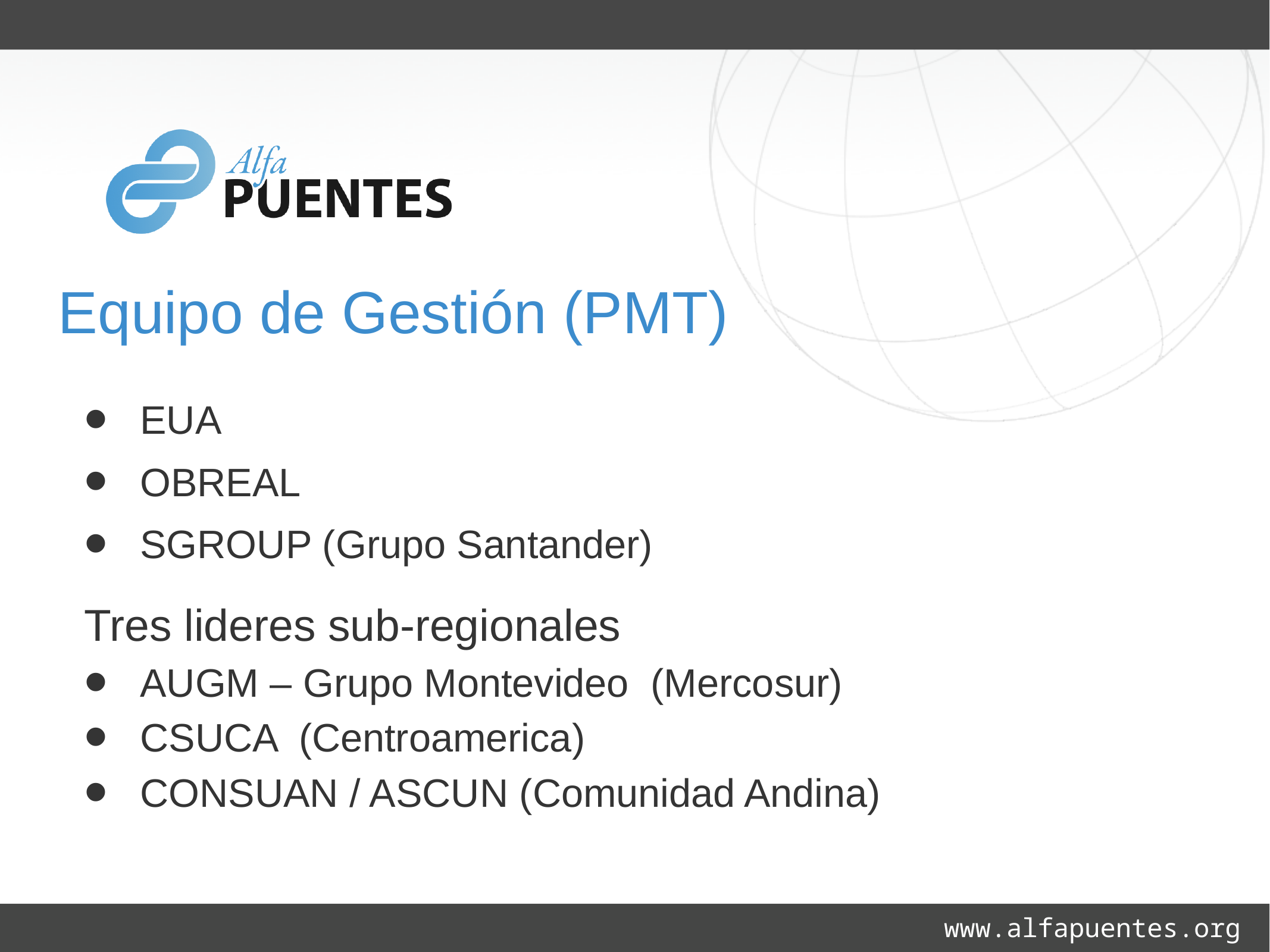

# Equipo de Gestión (PMT)
EUA
OBREAL
SGROUP (Grupo Santander)
Tres lideres sub-regionales
AUGM – Grupo Montevideo  (Mercosur)
CSUCA  (Centroamerica)
CONSUAN / ASCUN (Comunidad Andina)